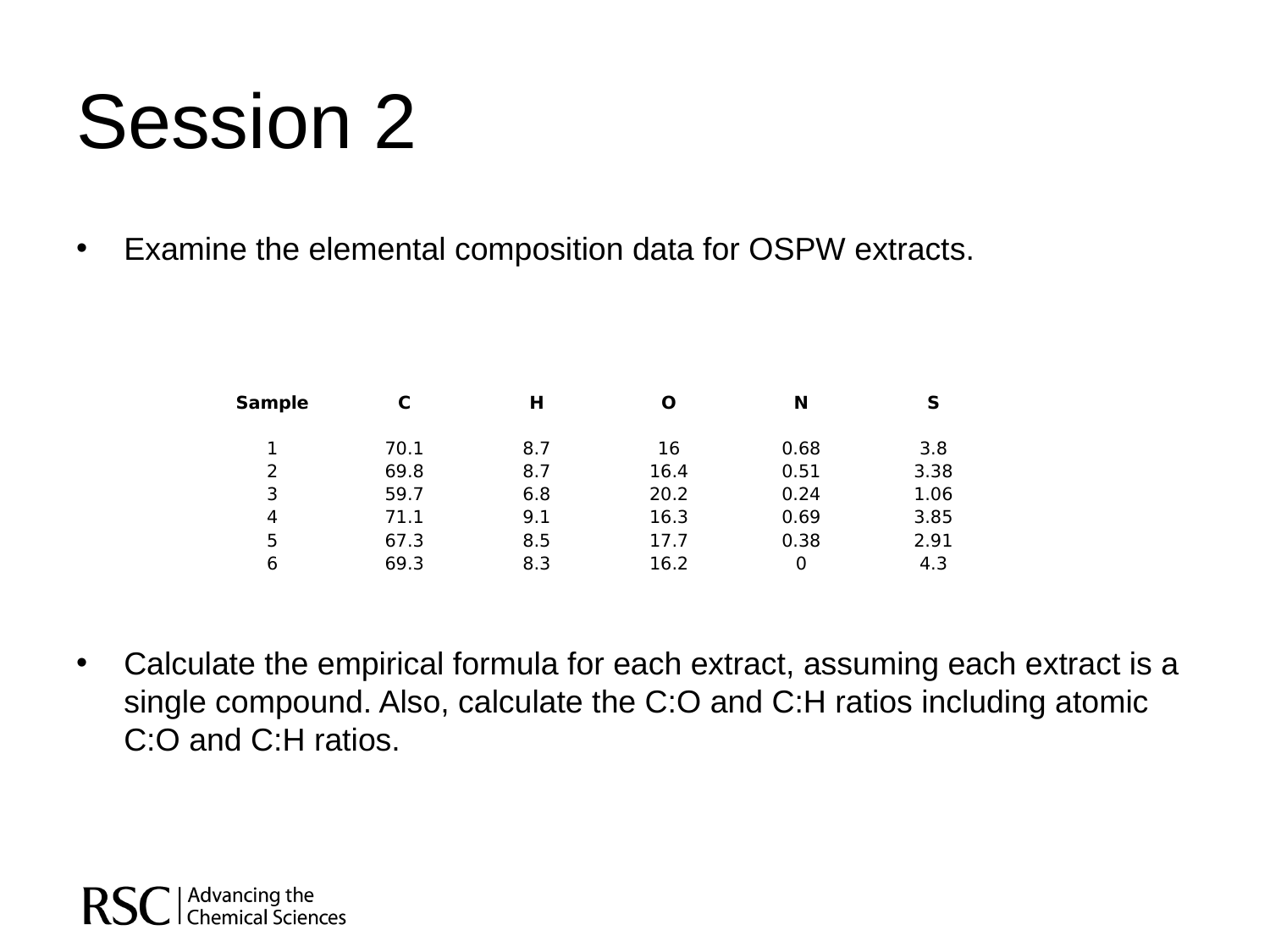

# Session 2
Examine the elemental composition data for OSPW extracts.

Calculate the empirical formula for each extract, assuming each extract is a single compound. Also, calculate the C:O and C:H ratios including atomic C:O and C:H ratios.

| Sample | C | H | O | N | S |
| --- | --- | --- | --- | --- | --- |
|  |  |  |  |  |  |
| 1 | 70.1 | 8.7 | 16 | 0.68 | 3.8 |
| 2 | 69.8 | 8.7 | 16.4 | 0.51 | 3.38 |
| 3 | 59.7 | 6.8 | 20.2 | 0.24 | 1.06 |
| 4 | 71.1 | 9.1 | 16.3 | 0.69 | 3.85 |
| 5 | 67.3 | 8.5 | 17.7 | 0.38 | 2.91 |
| 6 | 69.3 | 8.3 | 16.2 | 0 | 4.3 |